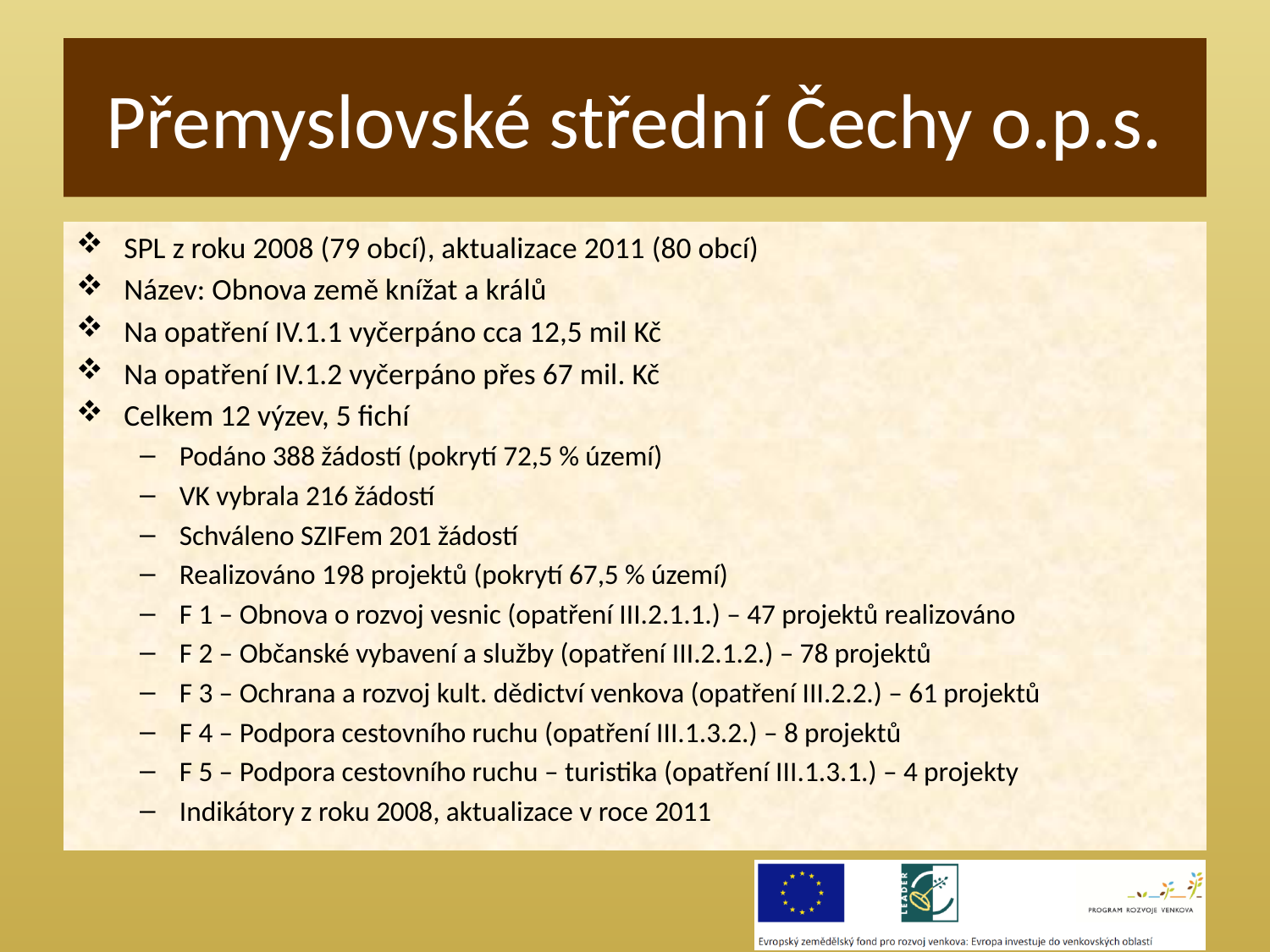

# Přemyslovské střední Čechy o.p.s.
SPL z roku 2008 (79 obcí), aktualizace 2011 (80 obcí)
Název: Obnova země knížat a králů
Na opatření IV.1.1 vyčerpáno cca 12,5 mil Kč
Na opatření IV.1.2 vyčerpáno přes 67 mil. Kč
Celkem 12 výzev, 5 fichí
Podáno 388 žádostí (pokrytí 72,5 % území)
VK vybrala 216 žádostí
Schváleno SZIFem 201 žádostí
Realizováno 198 projektů (pokrytí 67,5 % území)
F 1 – Obnova o rozvoj vesnic (opatření III.2.1.1.) – 47 projektů realizováno
F 2 – Občanské vybavení a služby (opatření III.2.1.2.) – 78 projektů
F 3 – Ochrana a rozvoj kult. dědictví venkova (opatření III.2.2.) – 61 projektů
F 4 – Podpora cestovního ruchu (opatření III.1.3.2.) – 8 projektů
F 5 – Podpora cestovního ruchu – turistika (opatření III.1.3.1.) – 4 projekty
Indikátory z roku 2008, aktualizace v roce 2011